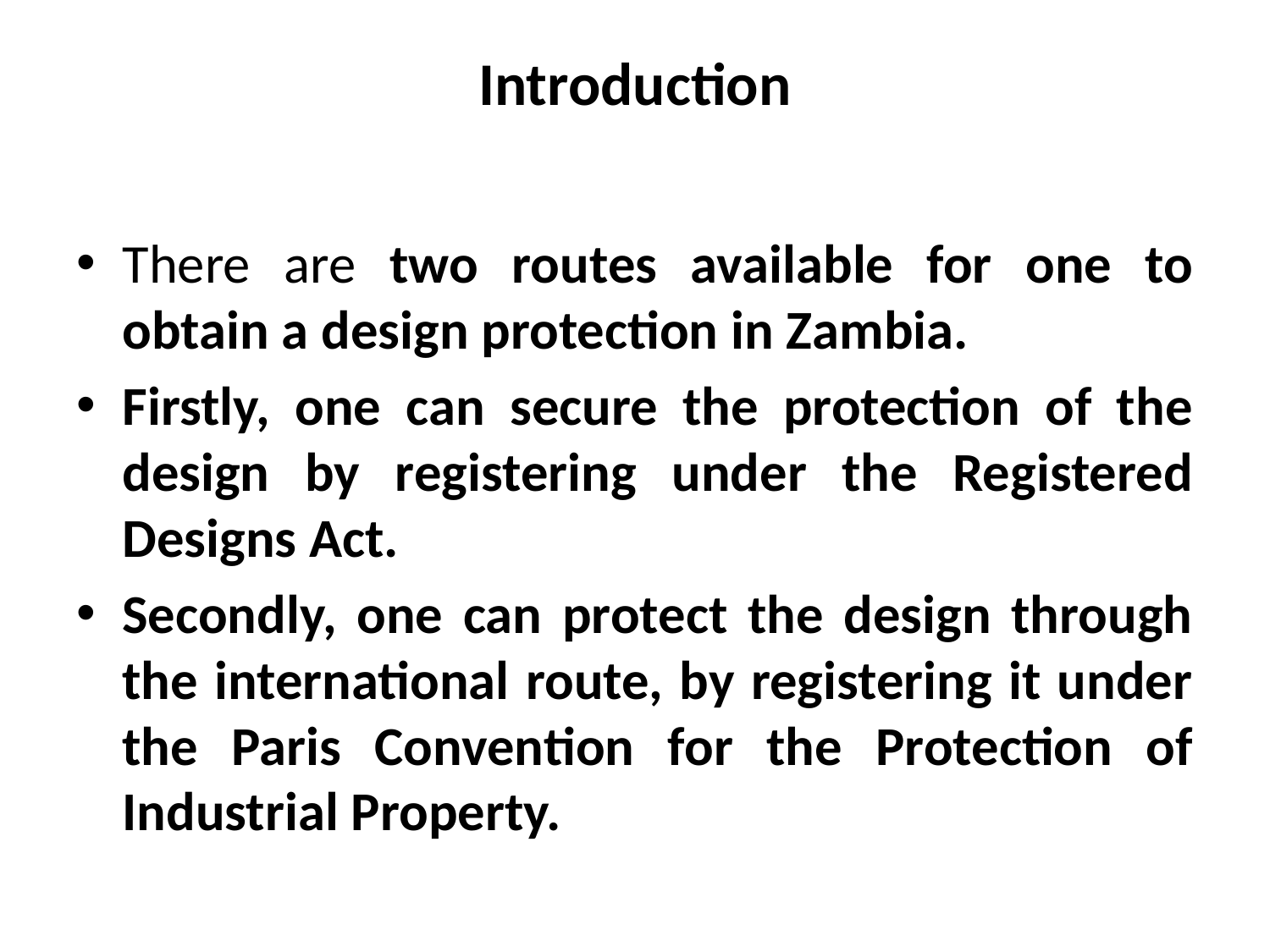

# Introduction
There are two routes available for one to obtain a design protection in Zambia.
Firstly, one can secure the protection of the design by registering under the Registered Designs Act.
Secondly, one can protect the design through the international route, by registering it under the Paris Convention for the Protection of Industrial Property.